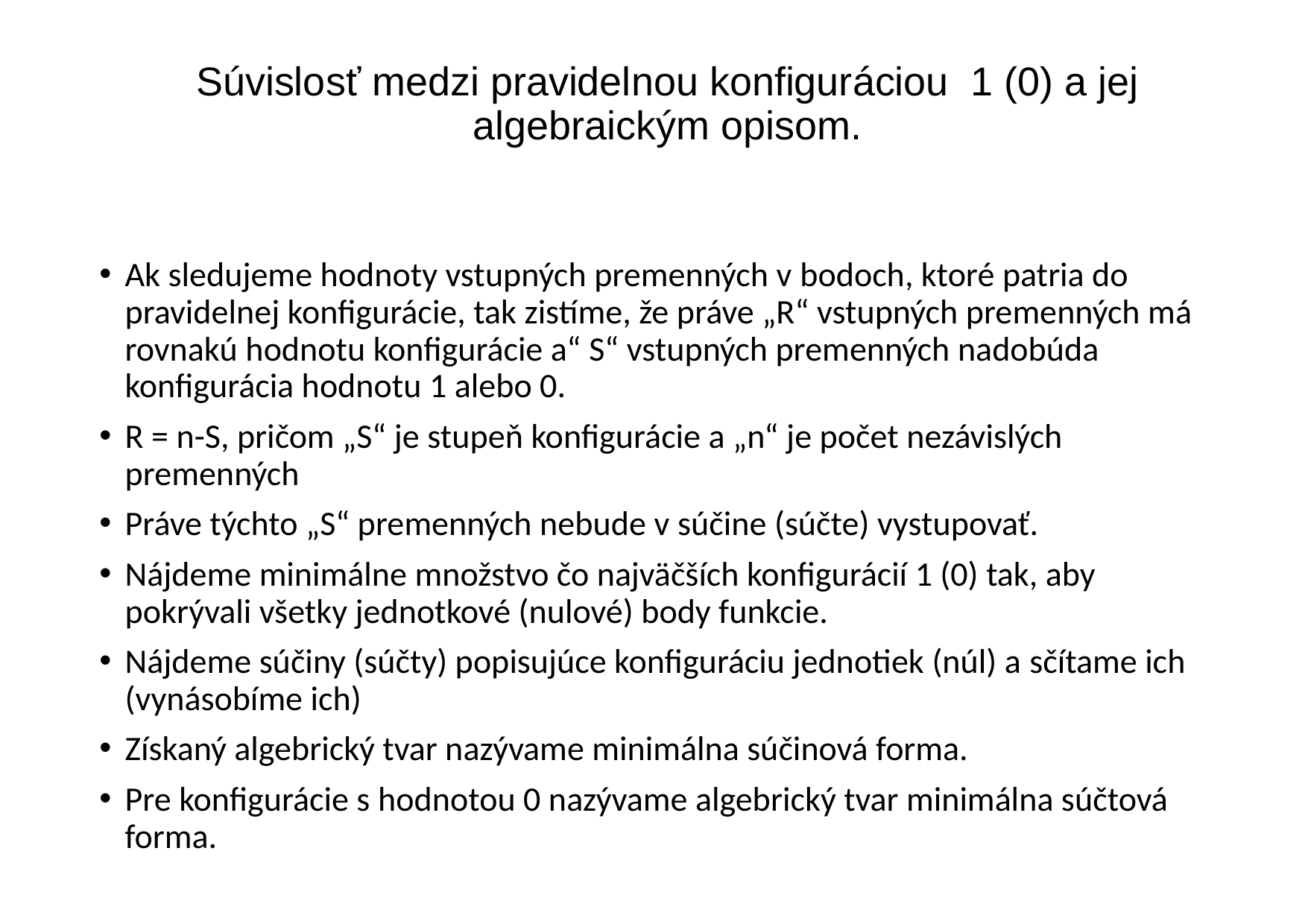

# Súvislosť medzi pravidelnou konfiguráciou  1 (0) a jej algebraickým opisom.
Ak sledujeme hodnoty vstupných premenných v bodoch, ktoré patria do pravidelnej konfigurácie, tak zistíme, že práve „R“ vstupných premenných má rovnakú hodnotu konfigurácie a“ S“ vstupných premenných nadobúda konfigurácia hodnotu 1 alebo 0.
R = n-S, pričom „S“ je stupeň konfigurácie a „n“ je počet nezávislých premenných
Práve týchto „S“ premenných nebude v súčine (súčte) vystupovať.
Nájdeme minimálne množstvo čo najväčších konfigurácií 1 (0) tak, aby pokrývali všetky jednotkové (nulové) body funkcie.
Nájdeme súčiny (súčty) popisujúce konfiguráciu jednotiek (núl) a sčítame ich (vynásobíme ich)
Získaný algebrický tvar nazývame minimálna súčinová forma.
Pre konfigurácie s hodnotou 0 nazývame algebrický tvar minimálna súčtová forma.